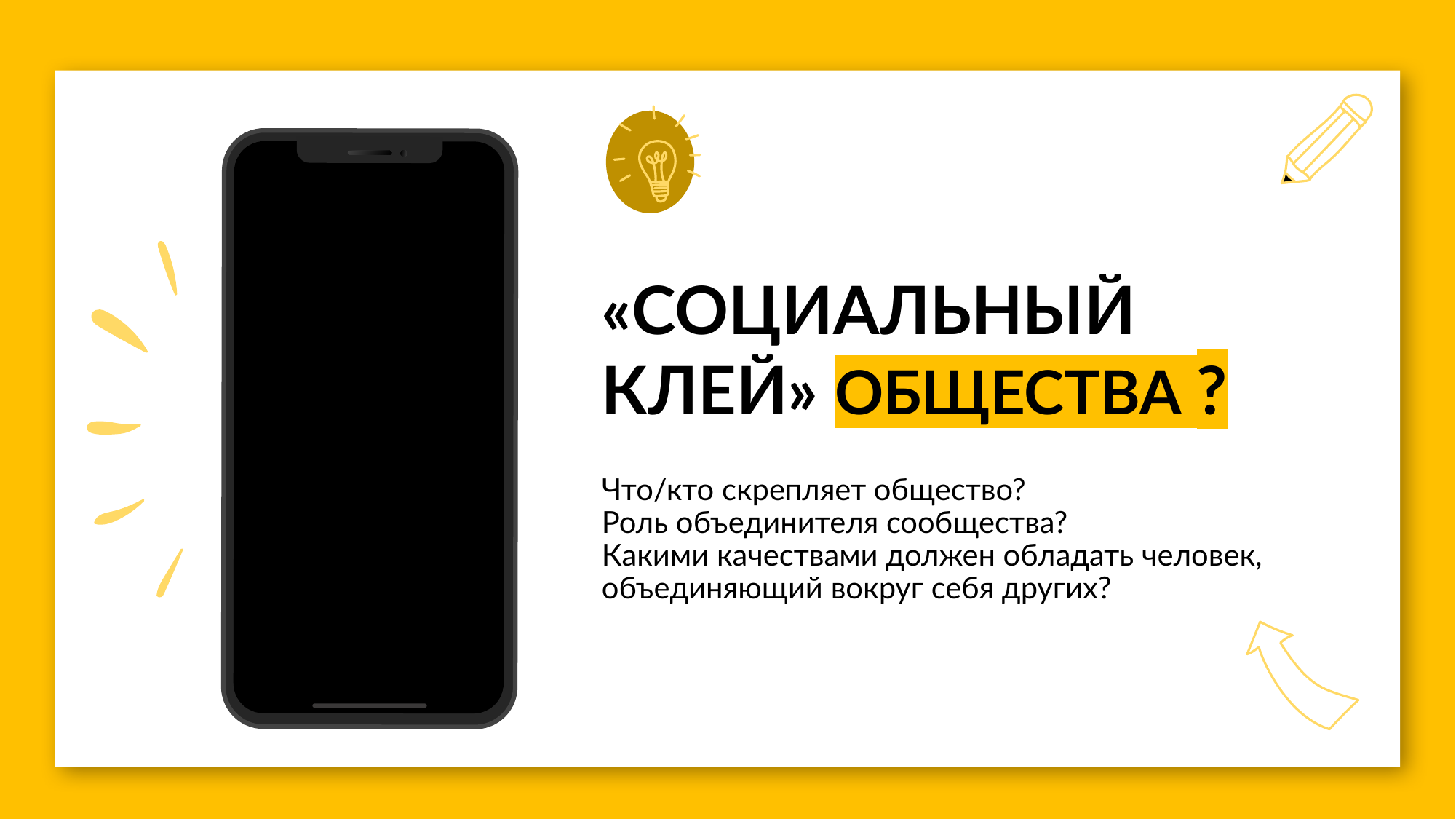

# «СОЦИАЛЬНЫЙ КЛЕЙ» ОБЩЕСТВА ?
Что/кто скрепляет общество?
Роль объединителя сообщества?
Какими качествами должен обладать человек, объединяющий вокруг себя других?